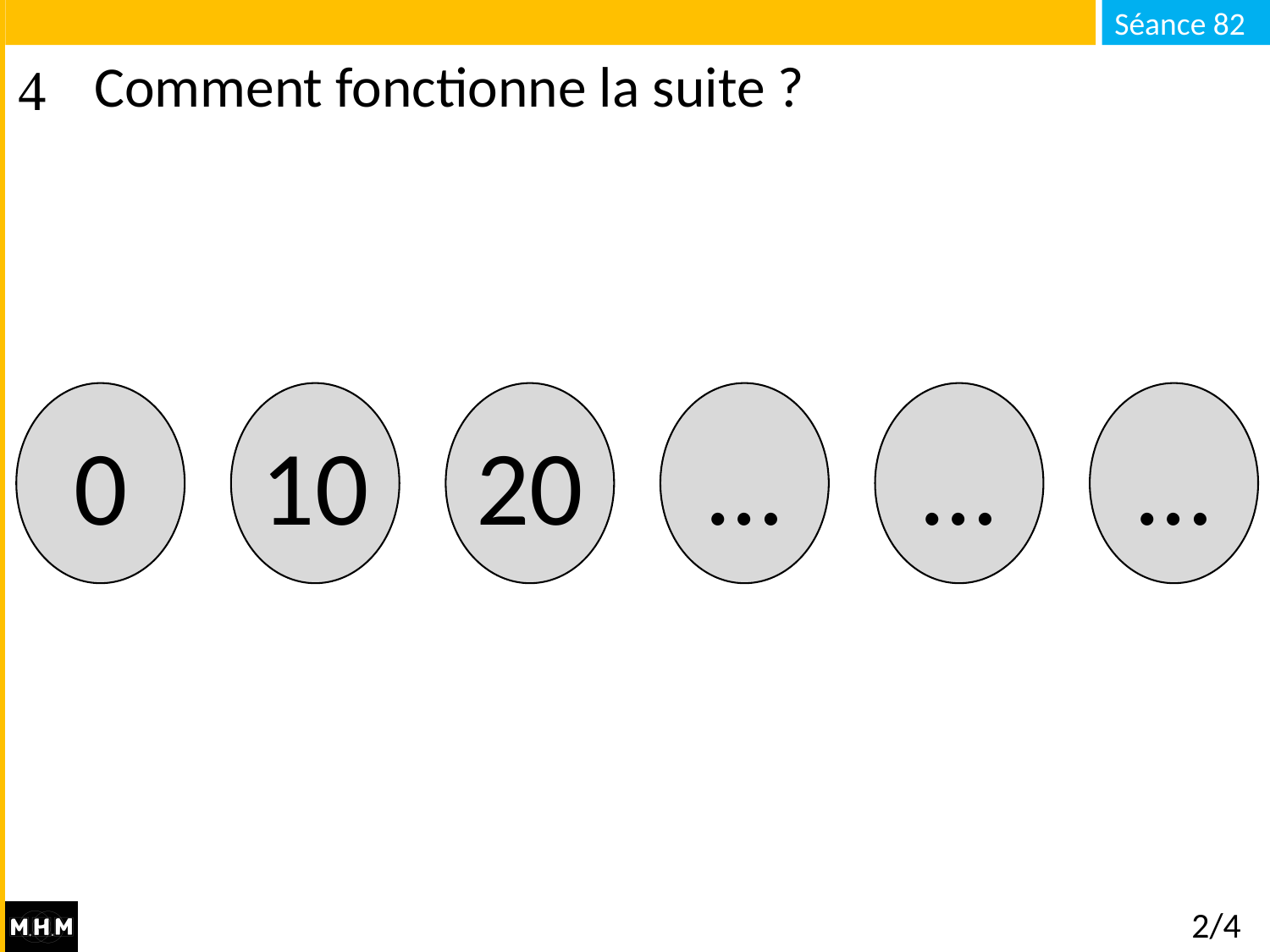

# Comment fonctionne la suite ?
0
10
20
…
…
…
2/4